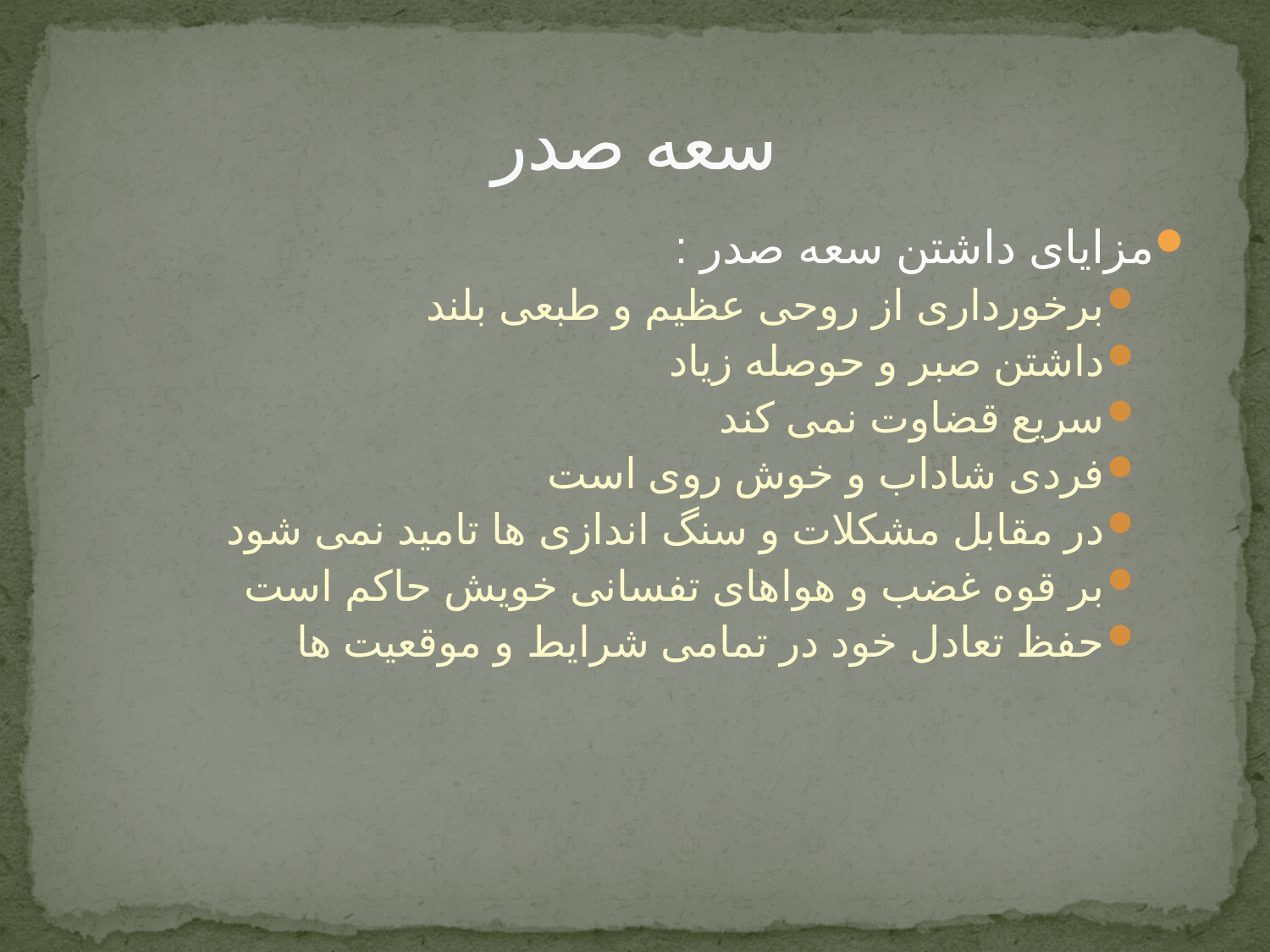

# سعه صدر
مزایای داشتن سعه صدر :
برخورداری از روحی عظیم و طبعی بلند
داشتن صبر و حوصله زیاد
سریع قضاوت نمی کند
فردی شاداب و خوش روی است
در مقابل مشکلات و سنگ اندازی ها تامید نمی شود
بر قوه غضب و هواهای تفسانی خویش حاکم است
حفظ تعادل خود در تمامی شرایط و موقعیت ها